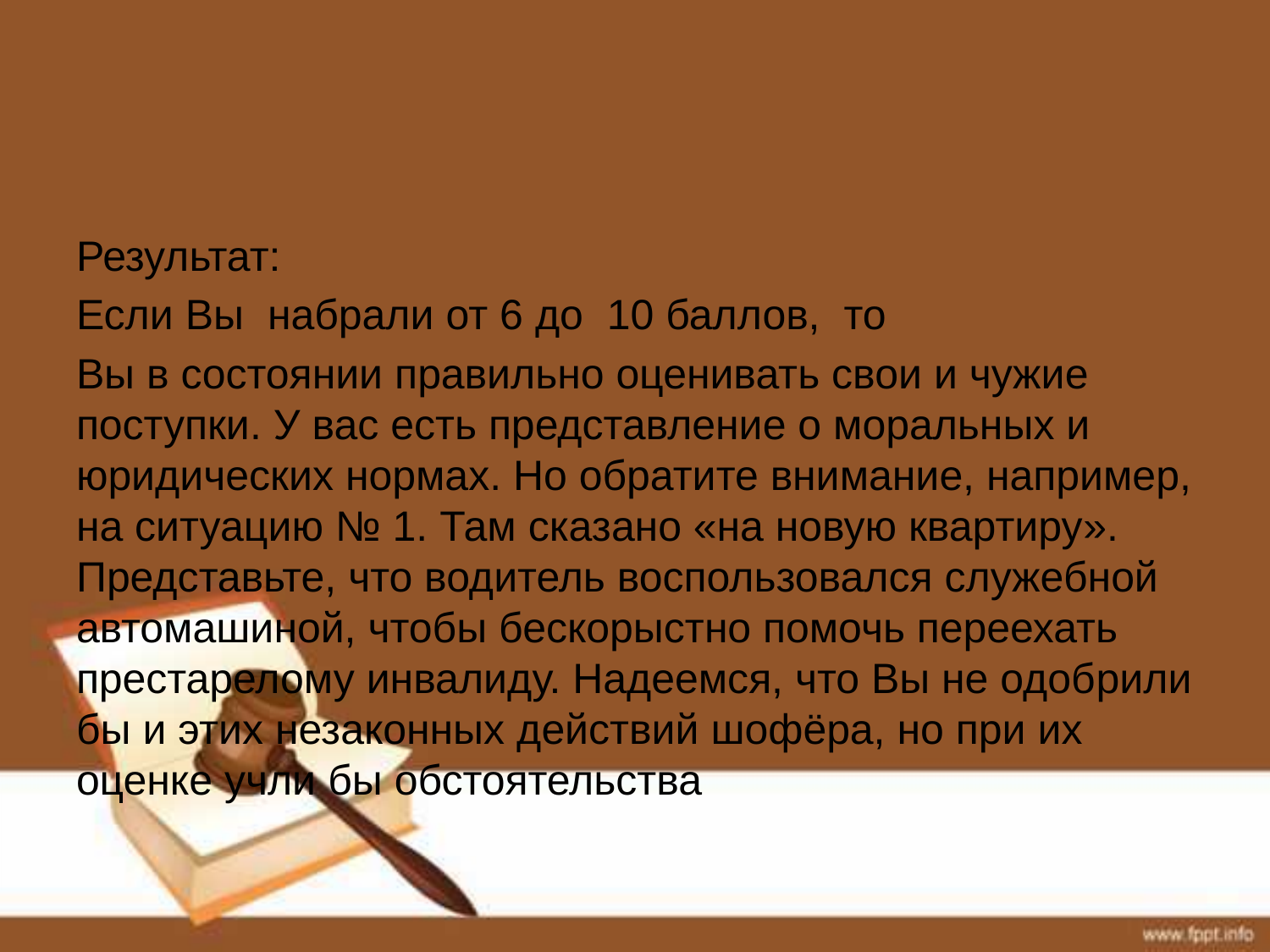

#
Результат:
Если Вы  набрали от 6 до  10 баллов,  то
Вы в состоянии правильно оценивать свои и чужие поступки. У вас есть представление о моральных и юриди­ческих нормах. Но обратите внимание, например, на ситуацию № 1. Там сказано «на новую квартиру». Представьте, что водитель воспользовался служебной автомашиной, чтобы бескорыстно помочь переехать престарелому инвалиду. Надеемся, что Вы не одоб­рили бы и этих незаконных действий шофёра, но при их оценке учли бы обстоятельства